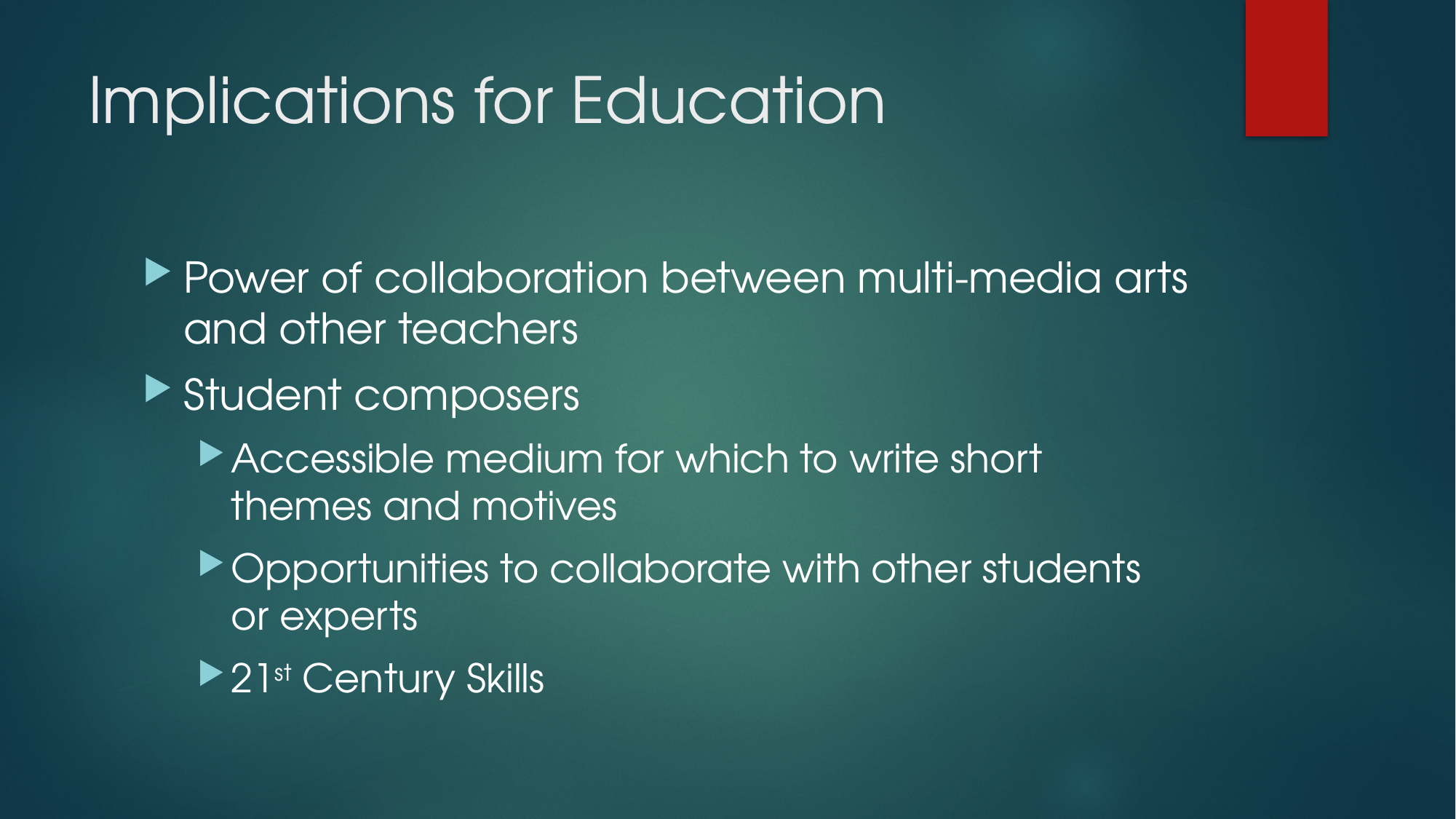

# Implications for Education
Power of collaboration between multi-media arts and other teachers
Student composers
Accessible medium for which to write short themes and motives
Opportunities to collaborate with other students or experts
21st Century Skills